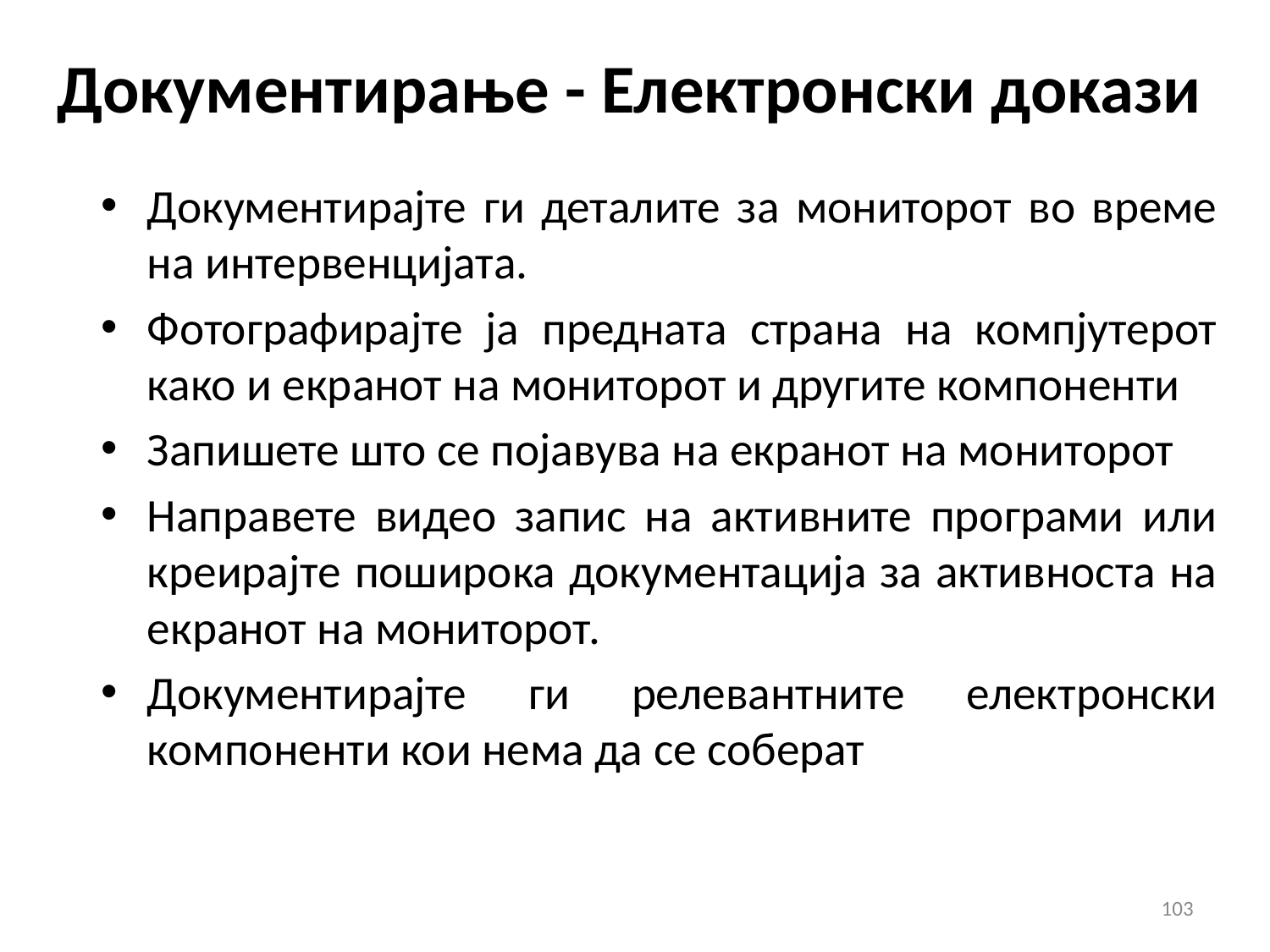

# Документирање - Електронски докази
Документирајте ги деталите за мониторот во време на интервенцијата.
Фотографирајте ја предната страна на компјутерот како и екранот на мониторот и другите компоненти
Запишете што се појавува на екранот на мониторот
Направете видео запис на активните програми или креирајте поширока документација за активноста на екранот на мониторот.
Документирајте ги релевантните електронски компоненти кои нема да се соберат

103